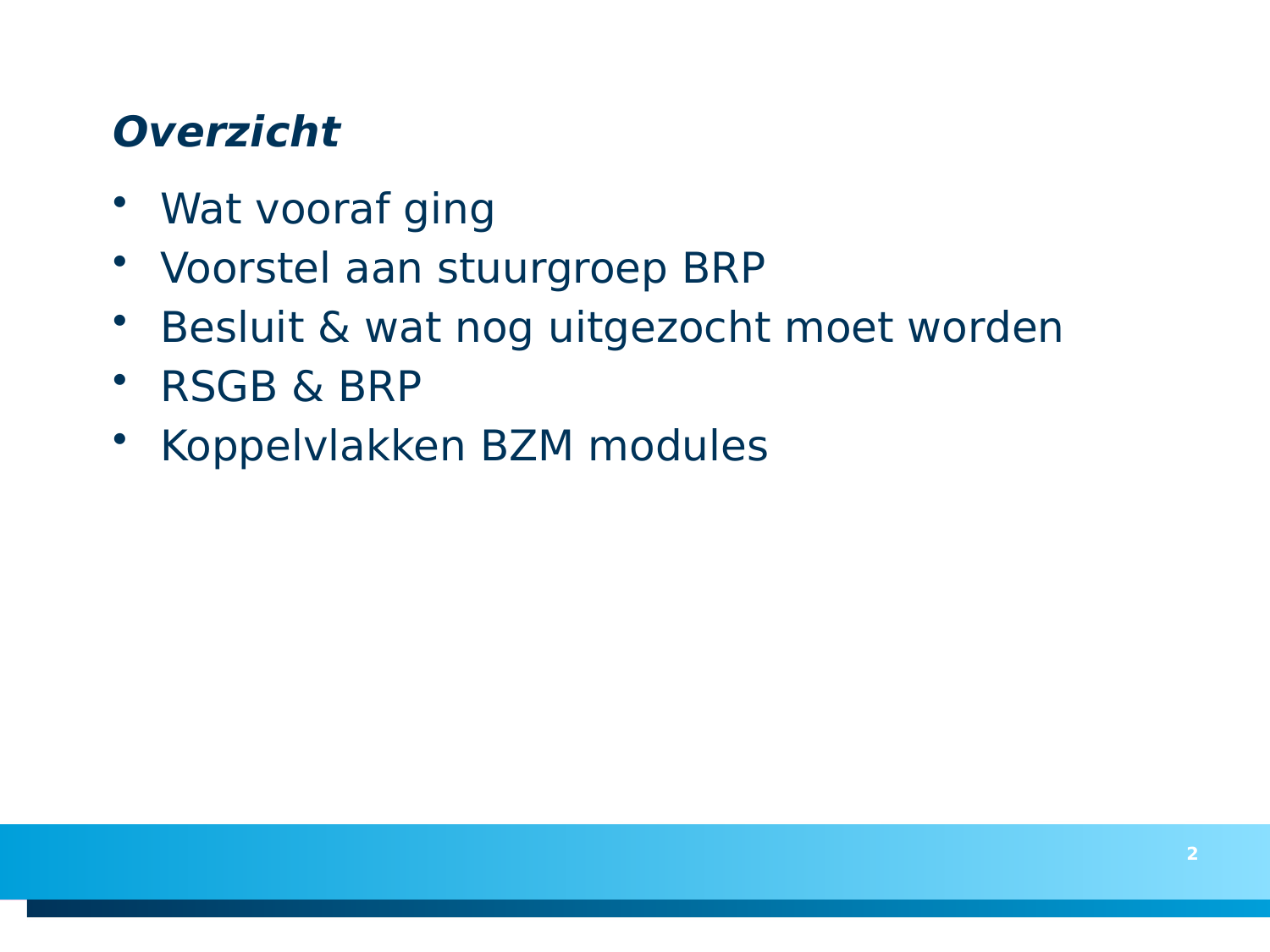

# Overzicht
Wat vooraf ging
Voorstel aan stuurgroep BRP
Besluit & wat nog uitgezocht moet worden
RSGB & BRP
Koppelvlakken BZM modules

2